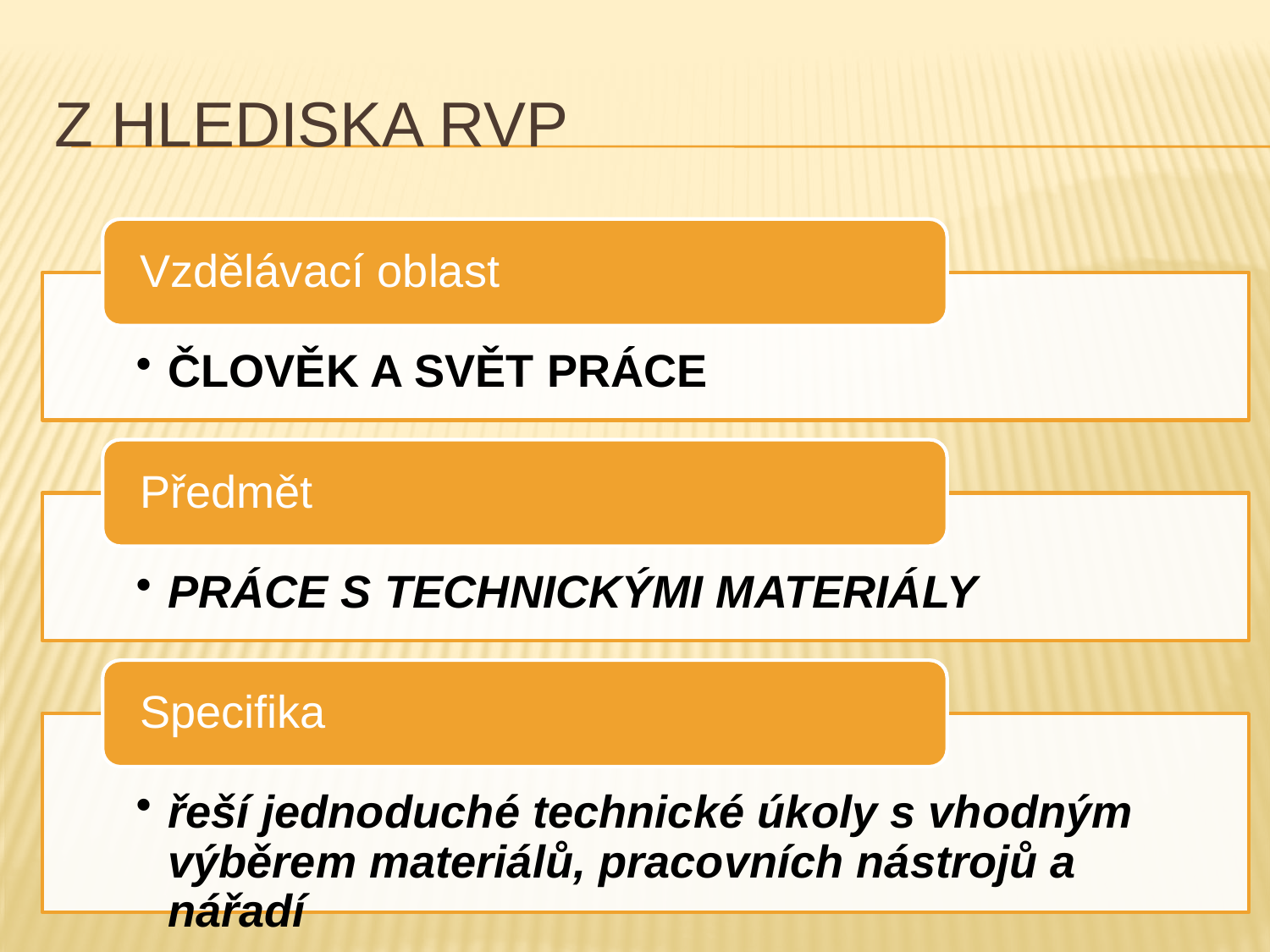

# Z hlediska RVP
ČLOVĚK A SVĚT PRÁCE
Vzdělávací oblast
PRÁCE S TECHNICKÝMI MATERIÁLY
Předmět
řeší jednoduché technické úkoly s vhodným výběrem materiálů, pracovních nástrojů a nářadí
Specifika